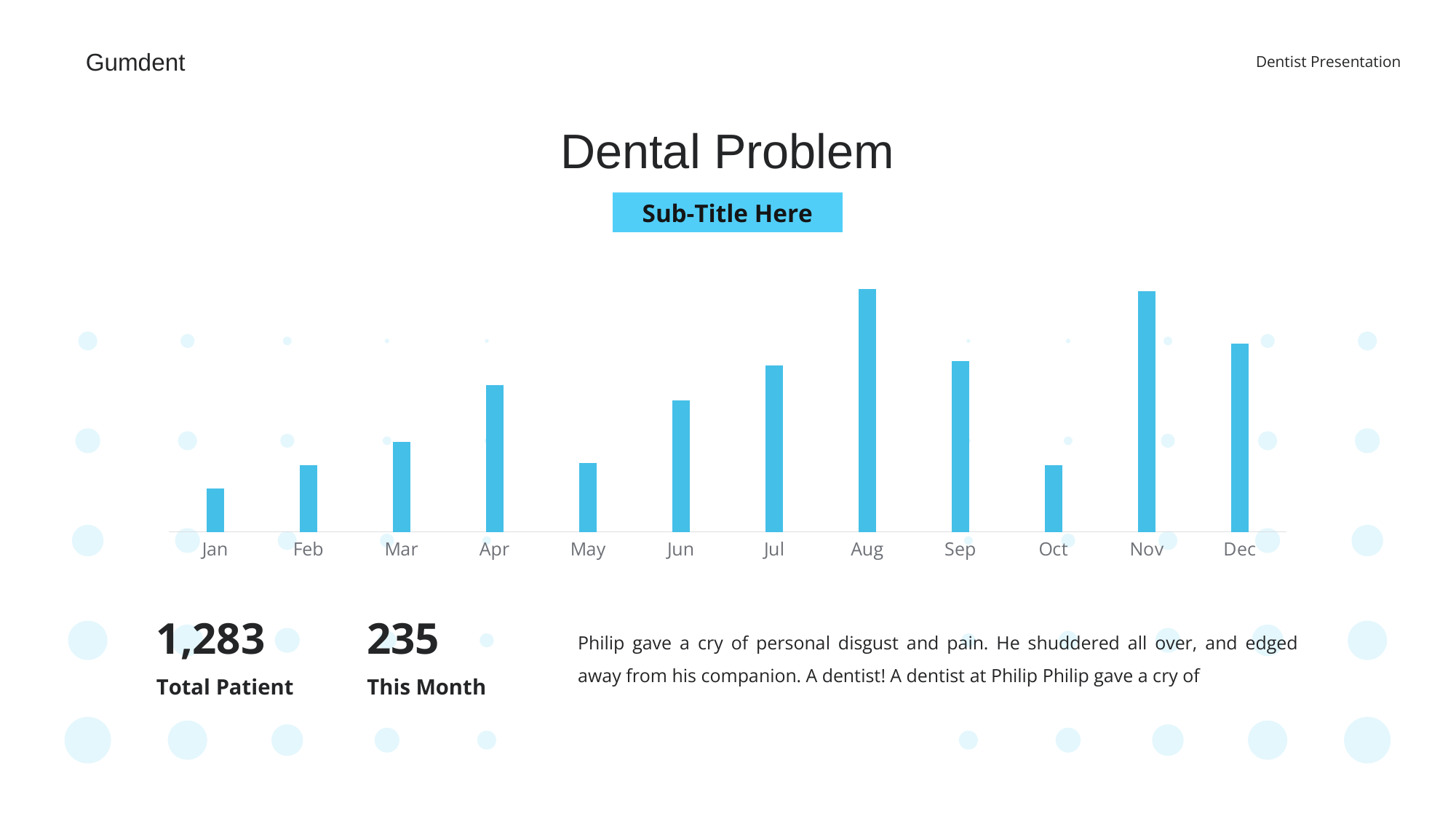

# Dental Problem
Sub-Title Here

### Chart

| Category | Series 1 |
|---|---|
| Jan | 22.0 |
| Feb | 34.0 |
| Mar | 46.0 |
| Apr | 75.0 |
| May | 35.0 |
| Jun | 67.0 |
| Jul | 85.0 |
| Aug | 124.0 |
| Sep | 87.0 |
| Oct | 34.0 |
| Nov | 123.0 |
| Dec | 96.0 |
1,283
235
Philip gave a cry of personal disgust and pain. He shuddered all over, and edged away from his companion. A dentist! A dentist at Philip Philip gave a cry of
Total Patient
This Month